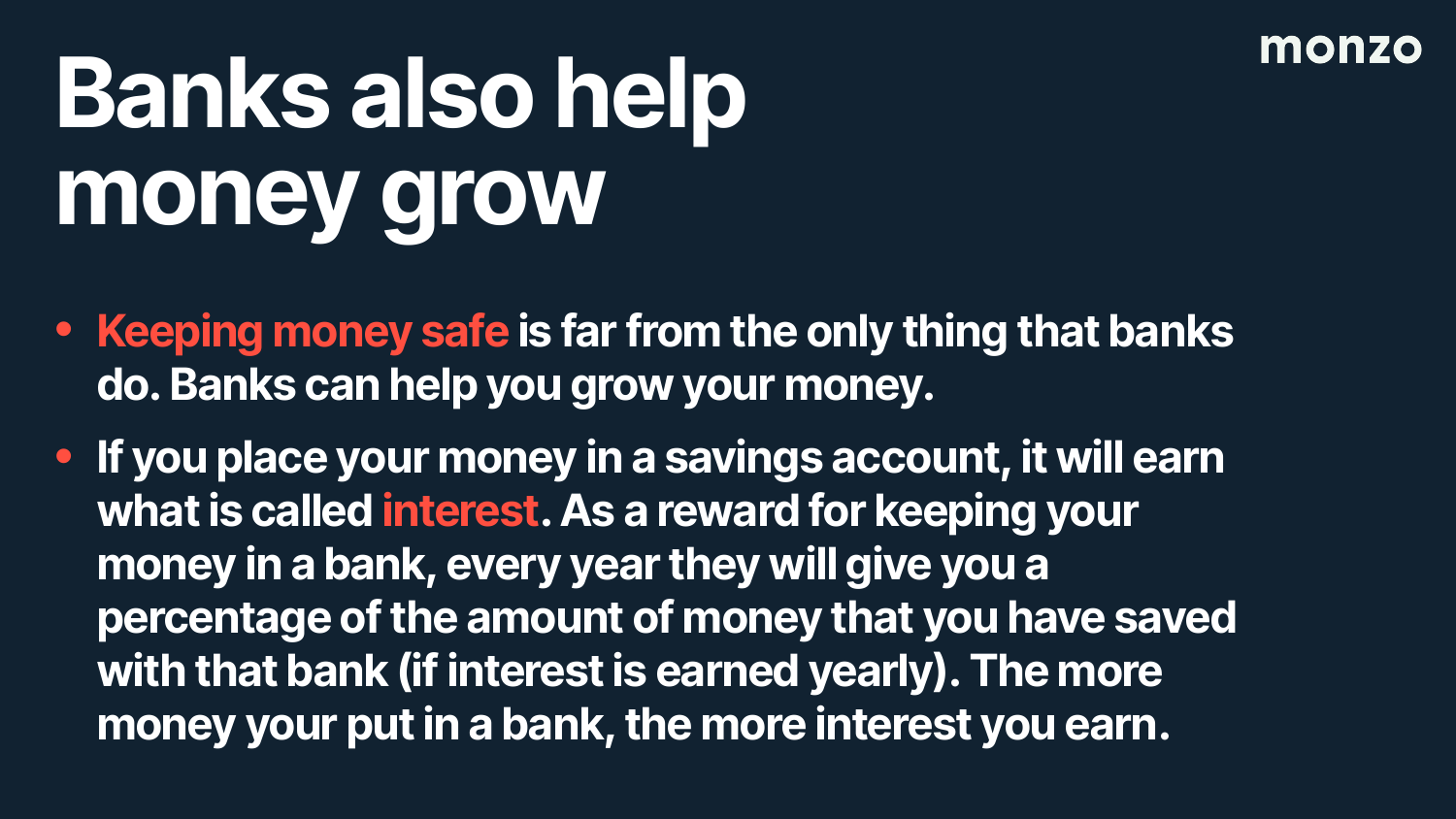

Banks also help money grow
Keeping money safe is far from the only thing that banks do. Banks can help you grow your money.
If you place your money in a savings account, it will earn what is called interest. As a reward for keeping your money in a bank, every year they will give you a percentage of the amount of money that you have saved with that bank (if interest is earned yearly). The more money your put in a bank, the more interest you earn.